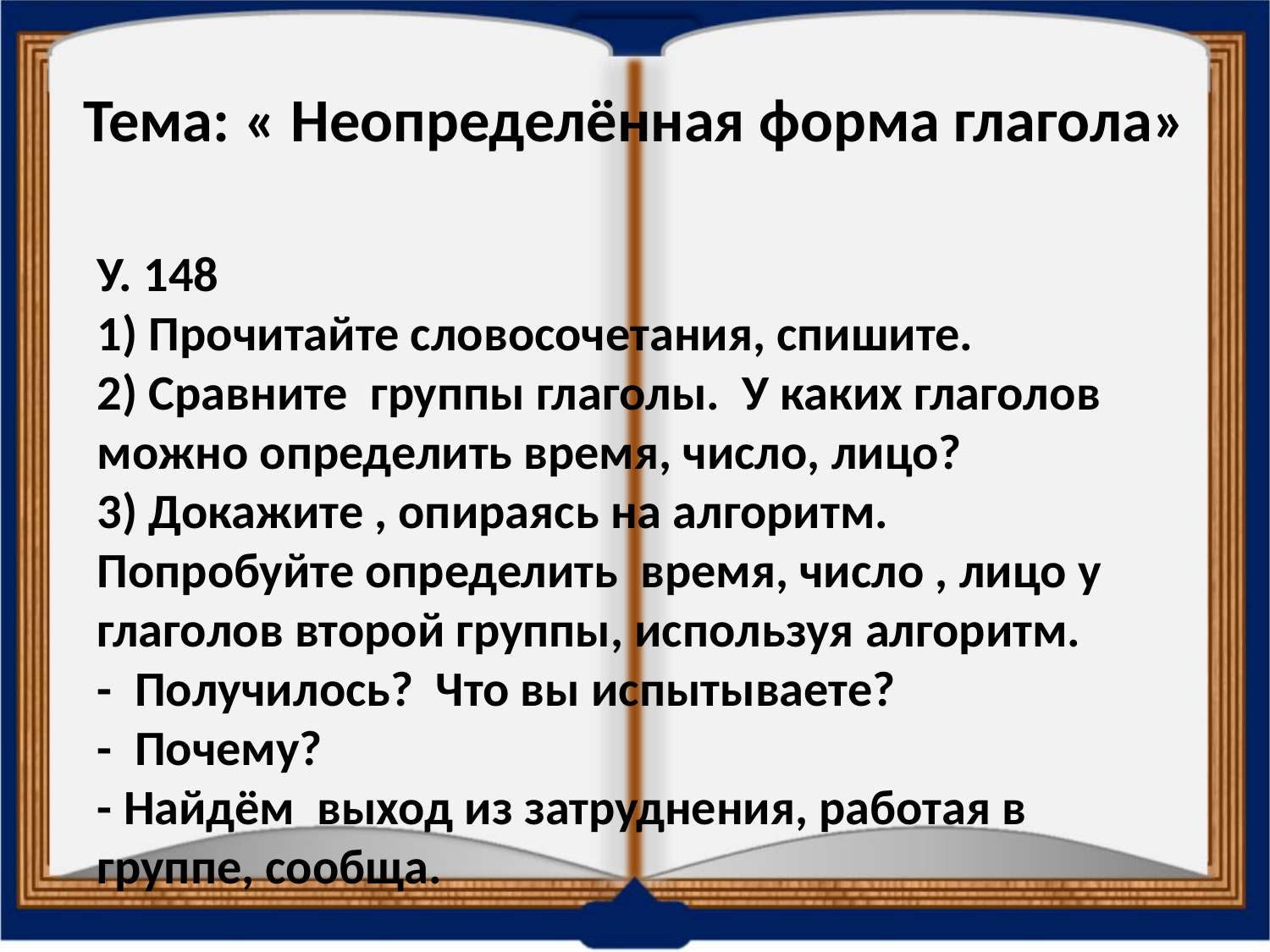

# Тема: « Неопределённая форма глагола»
У. 148
1) Прочитайте словосочетания, спишите.
2) Сравните  группы глаголы.  У каких глаголов можно определить время, число, лицо?
3) Докажите , опираясь на алгоритм.
Попробуйте определить  время, число , лицо у глаголов второй группы, используя алгоритм.
-  Получилось?  Что вы испытываете?
-  Почему?
- Найдём  выход из затруднения, работая в группе, сообща.